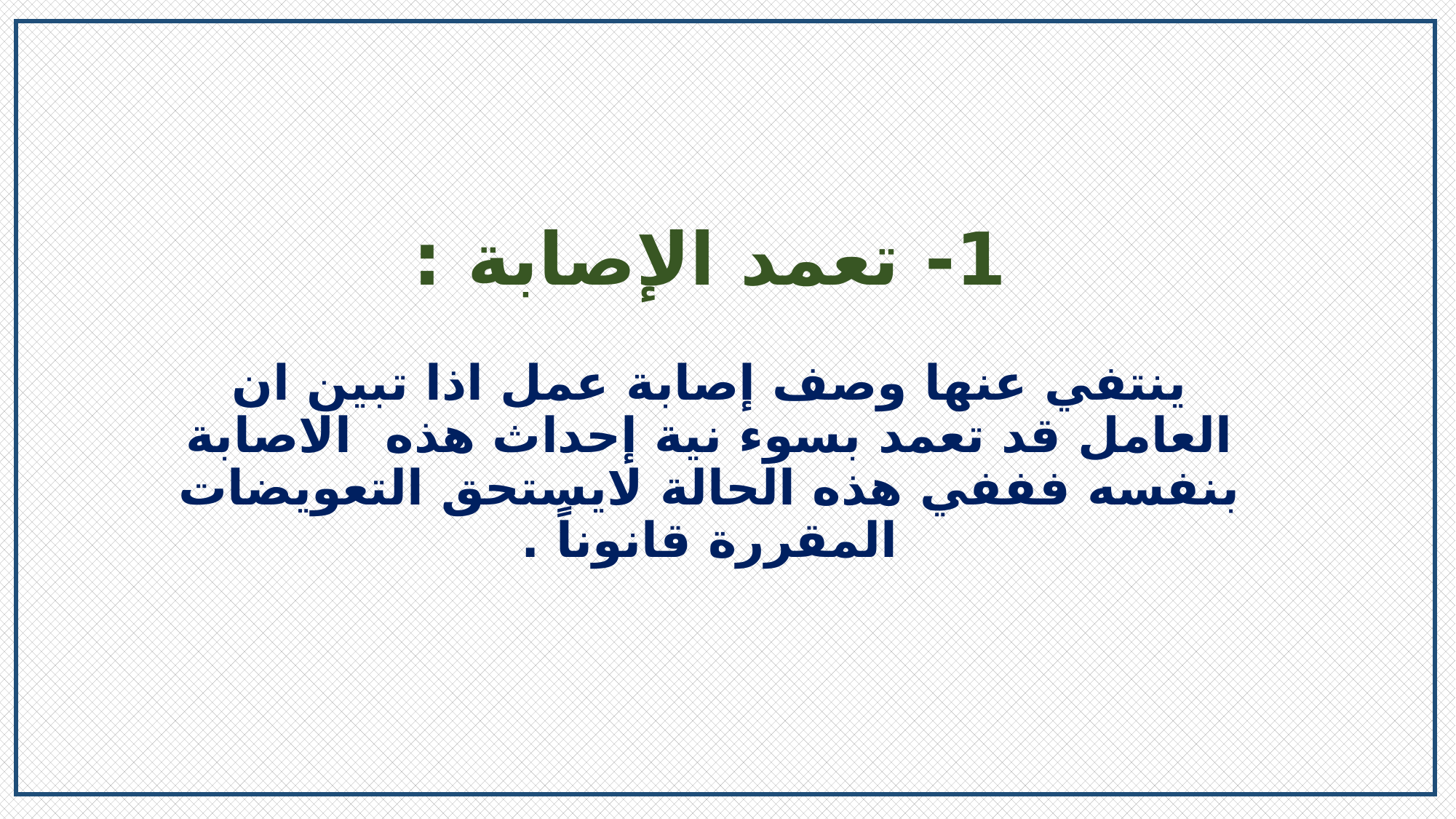

# 1- تعمد الإصابة :
ينتفي عنها وصف إصابة عمل اذا تبين ان العامل قد تعمد بسوء نية إحداث هذه  الاصابة بنفسه فففي هذه الحالة لايستحق التعويضات المقررة قانوناً .